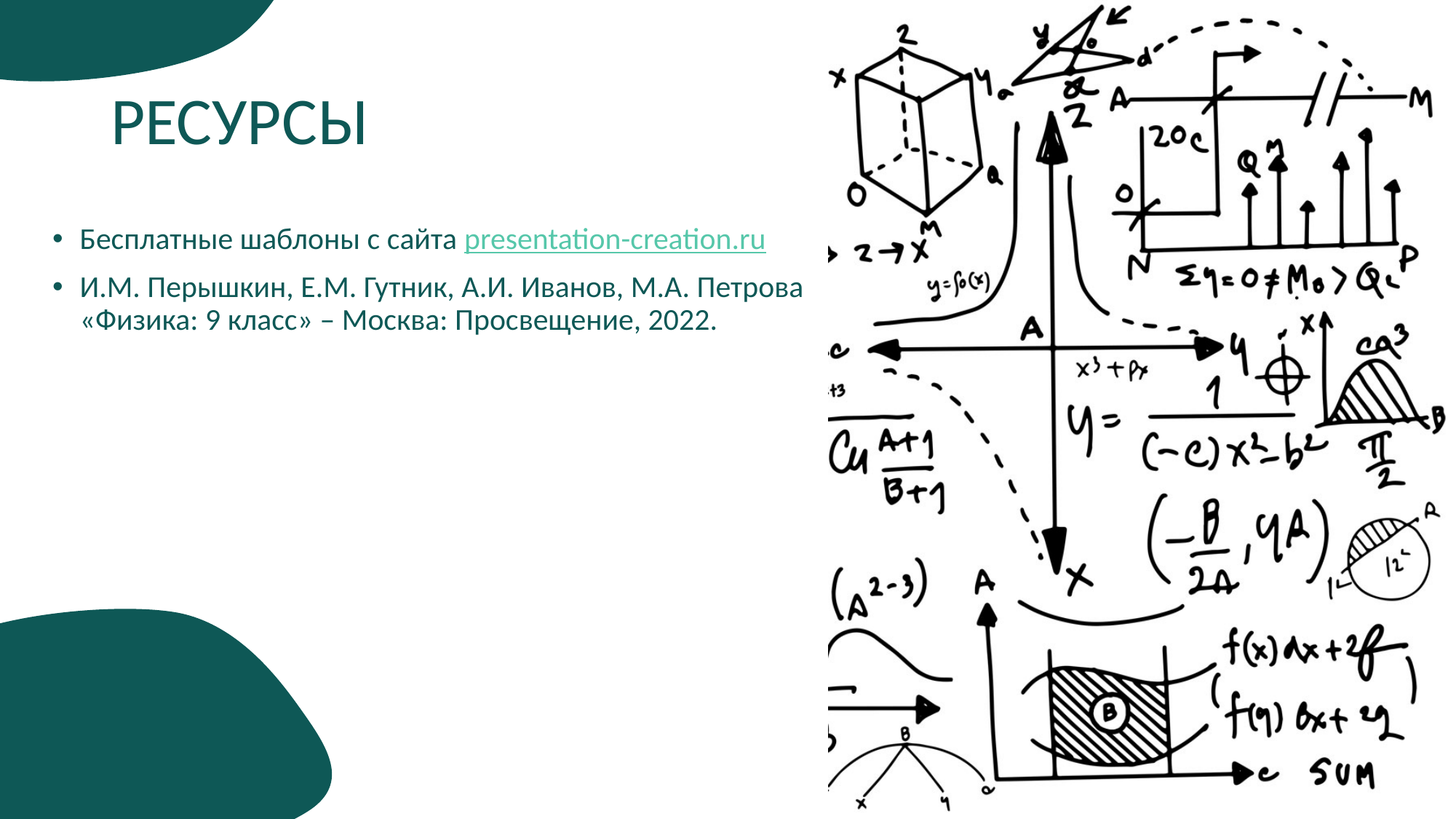

# РЕСУРСЫ
Бесплатные шаблоны с сайта presentation-creation.ru
И.М. Перышкин, Е.М. Гутник, А.И. Иванов, М.А. Петрова «Физика: 9 класс» – Москва: Просвещение, 2022.